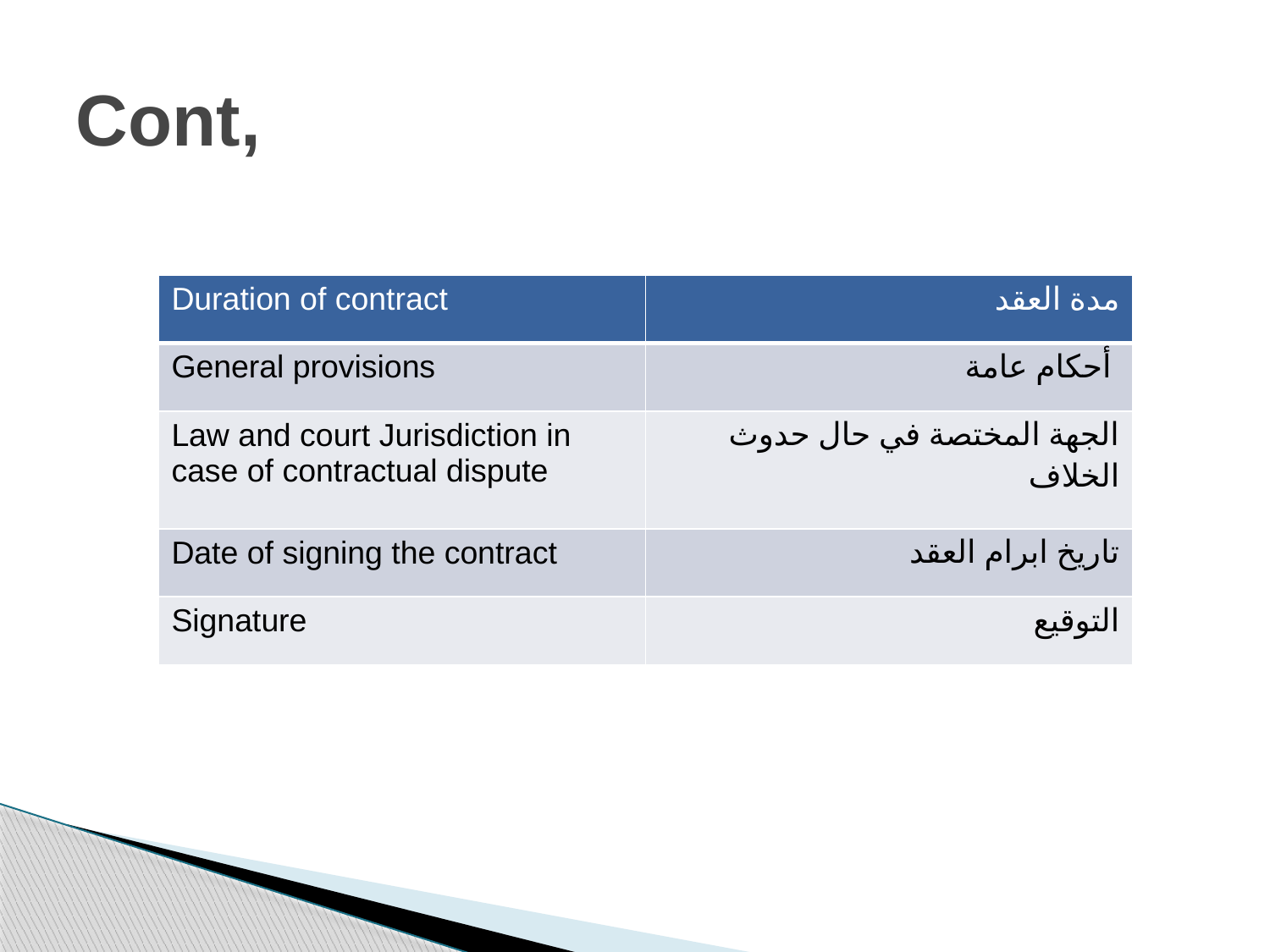

# Cont,
| Duration of contract | مدة العقد |
| --- | --- |
| General provisions | أحكام عامة |
| Law and court Jurisdiction in case of contractual dispute | الجهة المختصة في حال حدوث الخلاف |
| Date of signing the contract | تاريخ ابرام العقد |
| Signature | التوقيع |